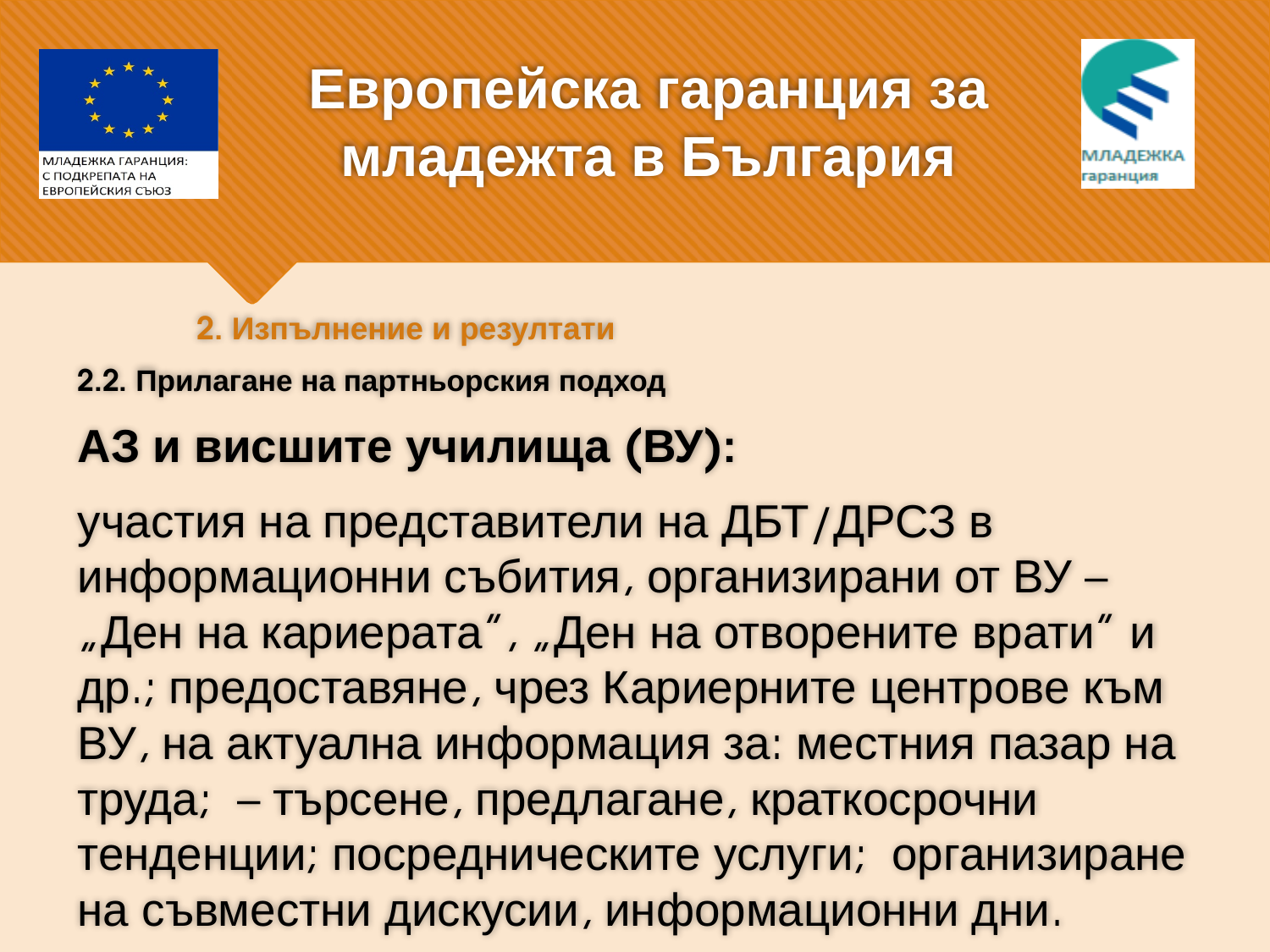

# Европейска гаранция за младежта в България
						2. Изпълнение и резултати
2.2. Прилагане на партньорския подход
АЗ и висшите училища (ВУ):
участия на представители на ДБТ/ДРСЗ в информационни събития, организирани от ВУ – „Ден на кариерата”, „Ден на отворените врати” и др.; предоставяне, чрез Кариерните центрове към ВУ, на актуална информация за: местния пазар на труда;  – търсене, предлагане, краткосрочни тенденции; посредническите услуги;  организиране на съвместни дискусии, информационни дни.